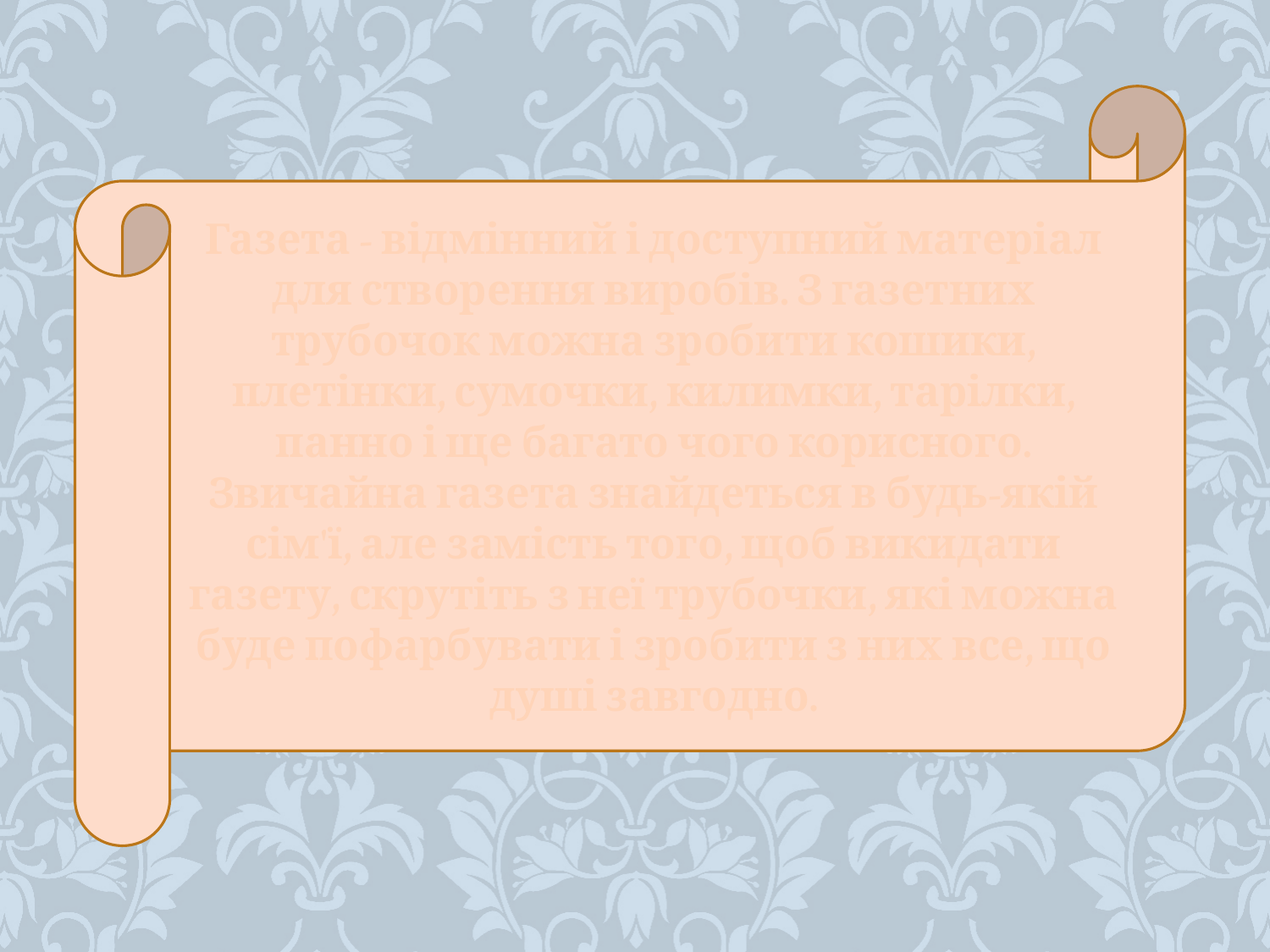

Газета - відмінний і доступний матеріал для створення виробів. З газетних трубочок можна зробити кошики, плетінки, сумочки, килимки, тарілки, панно і ще багато чого корисного. Звичайна газета знайдеться в будь-якій сім'ї, але замість того, щоб викидати газету, скрутіть з неї трубочки, які можна буде пофарбувати і зробити з них все, що душі завгодно.